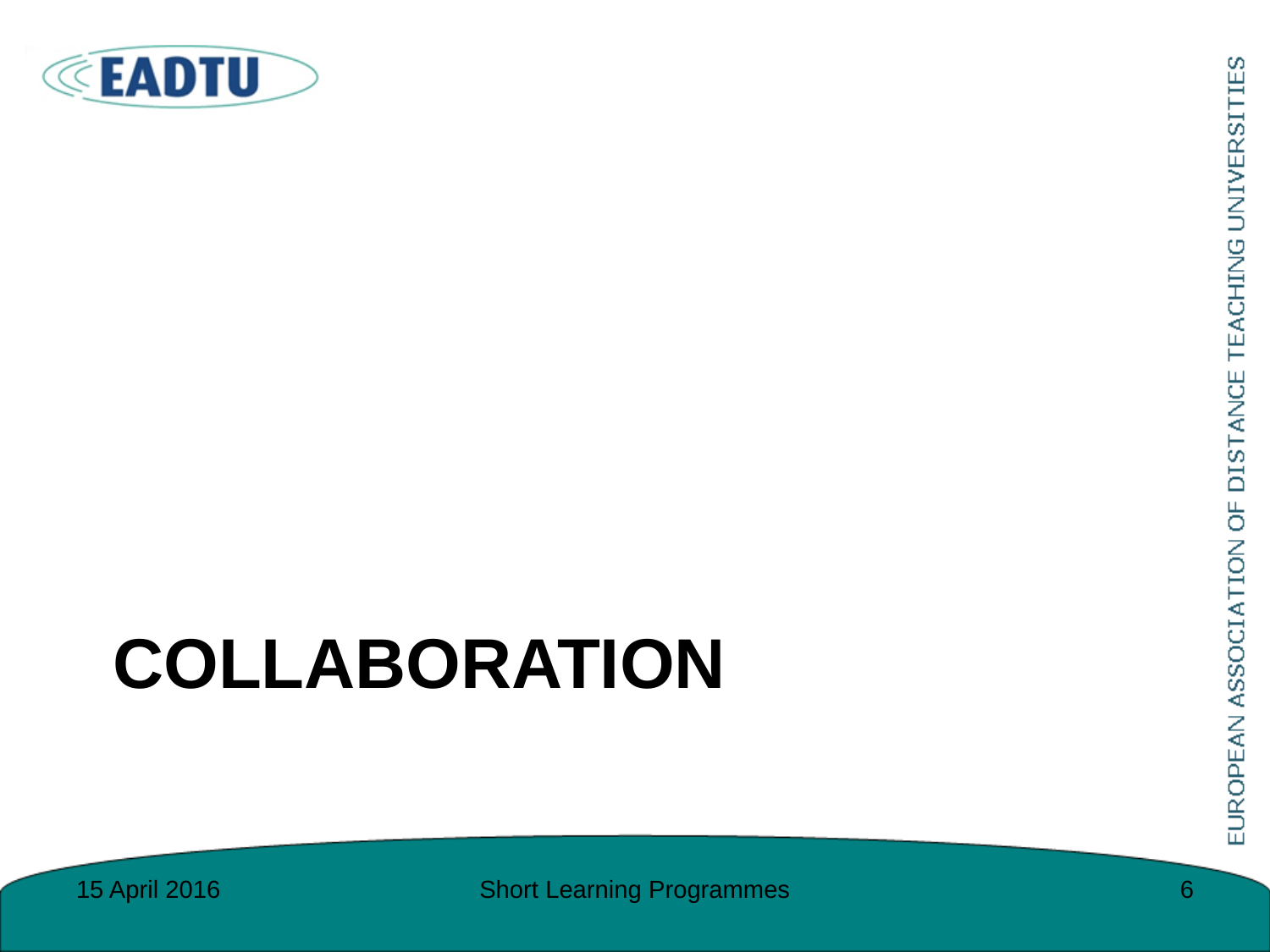

# collaboration
15 April 2016
Short Learning Programmes
6